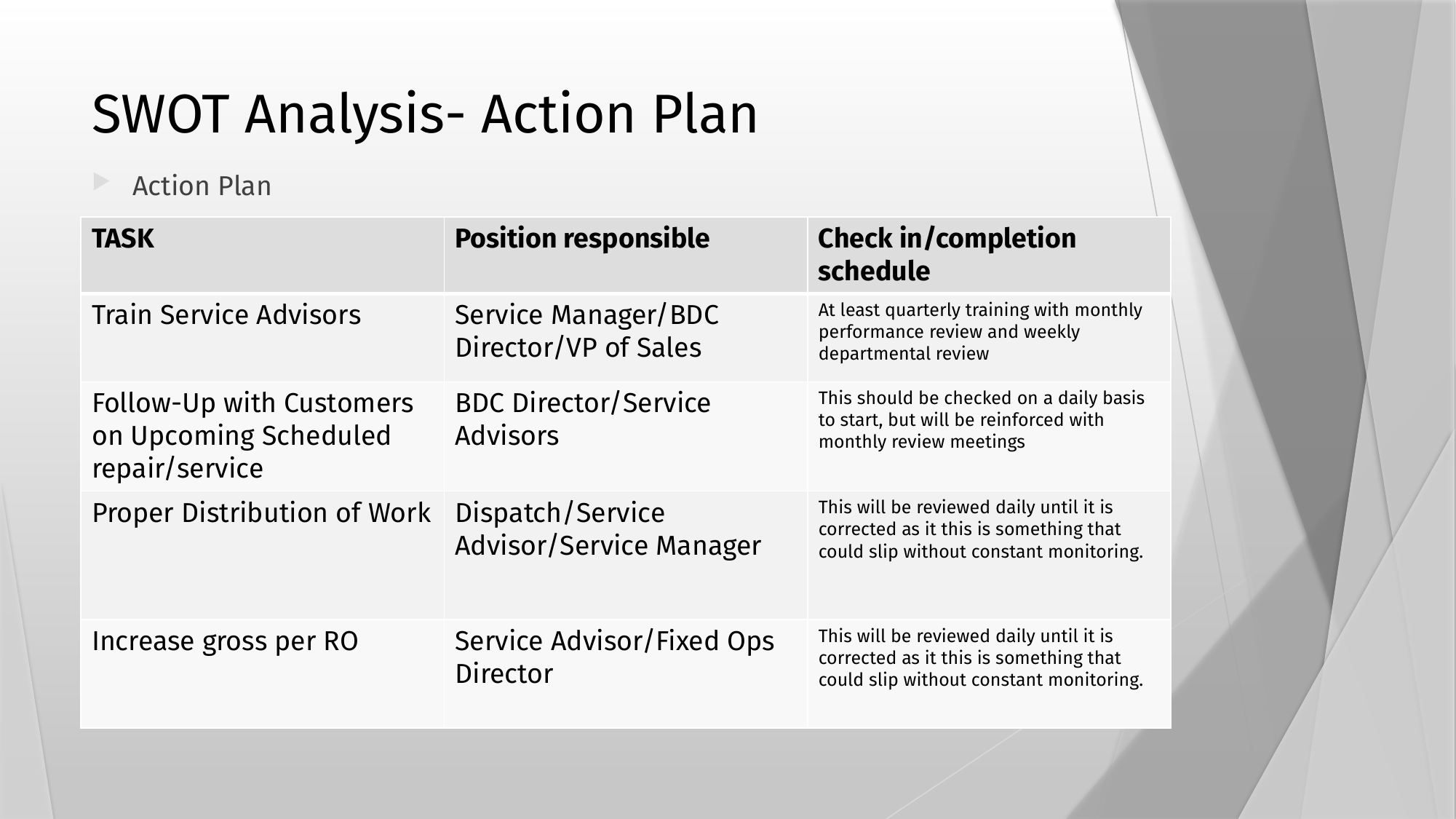

# SWOT Analysis- Action Plan
Action Plan

| TASK | Position responsible | Check in/completion schedule |
| --- | --- | --- |
| Train Service Advisors | Service Manager/BDC Director/VP of Sales | At least quarterly training with monthly performance review and weekly departmental review |
| Follow-Up with Customers on Upcoming Scheduled repair/service | BDC Director/Service Advisors | This should be checked on a daily basis to start, but will be reinforced with monthly review meetings |
| Proper Distribution of Work | Dispatch/Service Advisor/Service Manager | This will be reviewed daily until it is corrected as it this is something that could slip without constant monitoring. |
| Increase gross per RO | Service Advisor/Fixed Ops Director | This will be reviewed daily until it is corrected as it this is something that could slip without constant monitoring. |